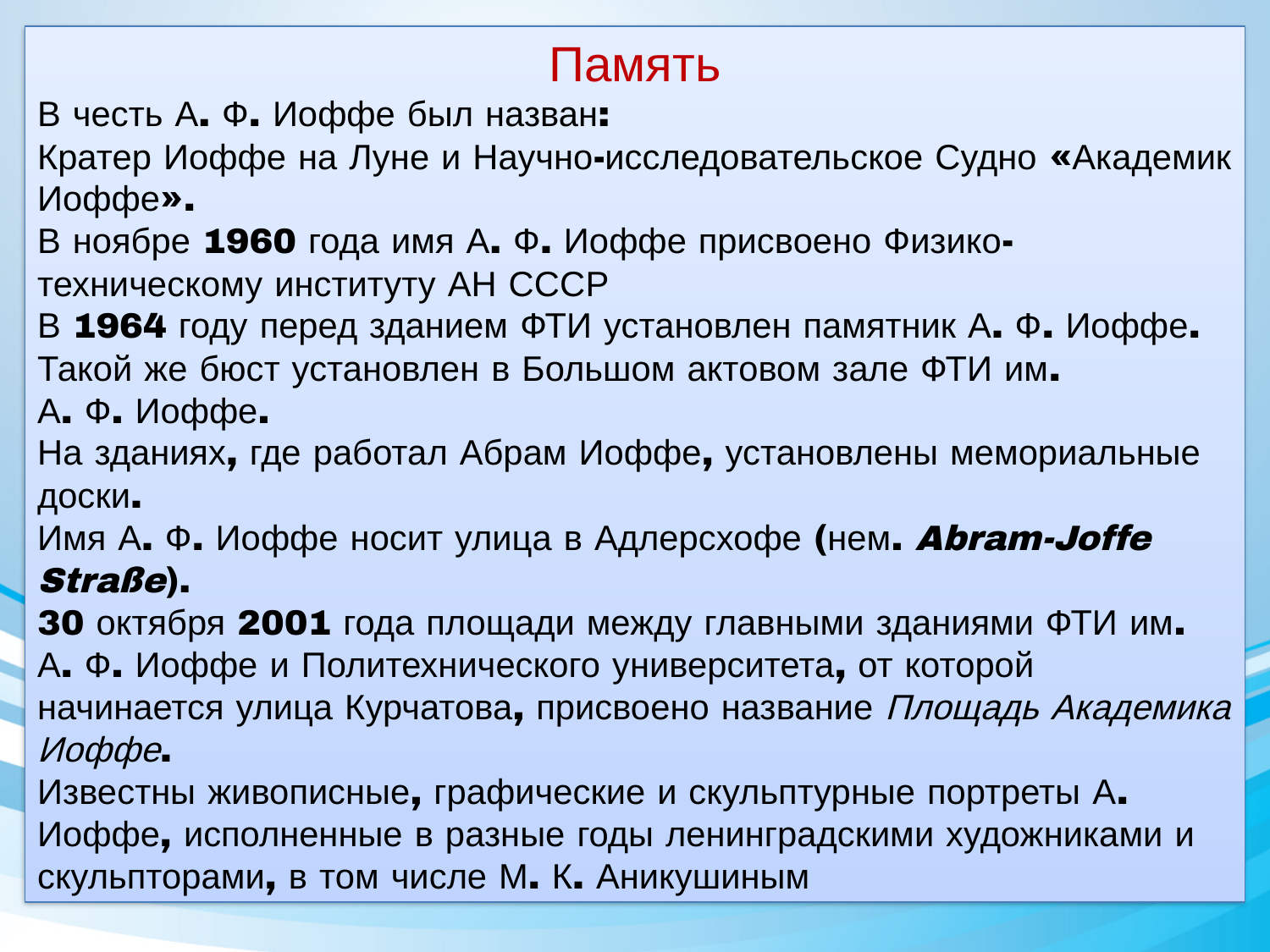

Память
В честь А. Ф. Иоффе был назван:
Кратер Иоффе на Луне и Научно-исследовательское Судно «Академик Иоффе».
В ноябре 1960 года имя А. Ф. Иоффе присвоено Физико-техническому институту АН СССР
В 1964 году перед зданием ФТИ установлен памятник А. Ф. Иоффе. Такой же бюст установлен в Большом актовом зале ФТИ им. А. Ф. Иоффе.
На зданиях, где работал Абрам Иоффе, установлены мемориальные доски.
Имя А. Ф. Иоффе носит улица в Адлерсхофе (нем. Abram-Joffe Straße).
30 октября 2001 года площади между главными зданиями ФТИ им. А. Ф. Иоффе и Политехнического университета, от которой начинается улица Курчатова, присвоено название Площадь Академика Иоффе.
Известны живописные, графические и скульптурные портреты А. Иоффе, исполненные в разные годы ленинградскими художниками и скульпторами, в том числе М. К. Аникушиным